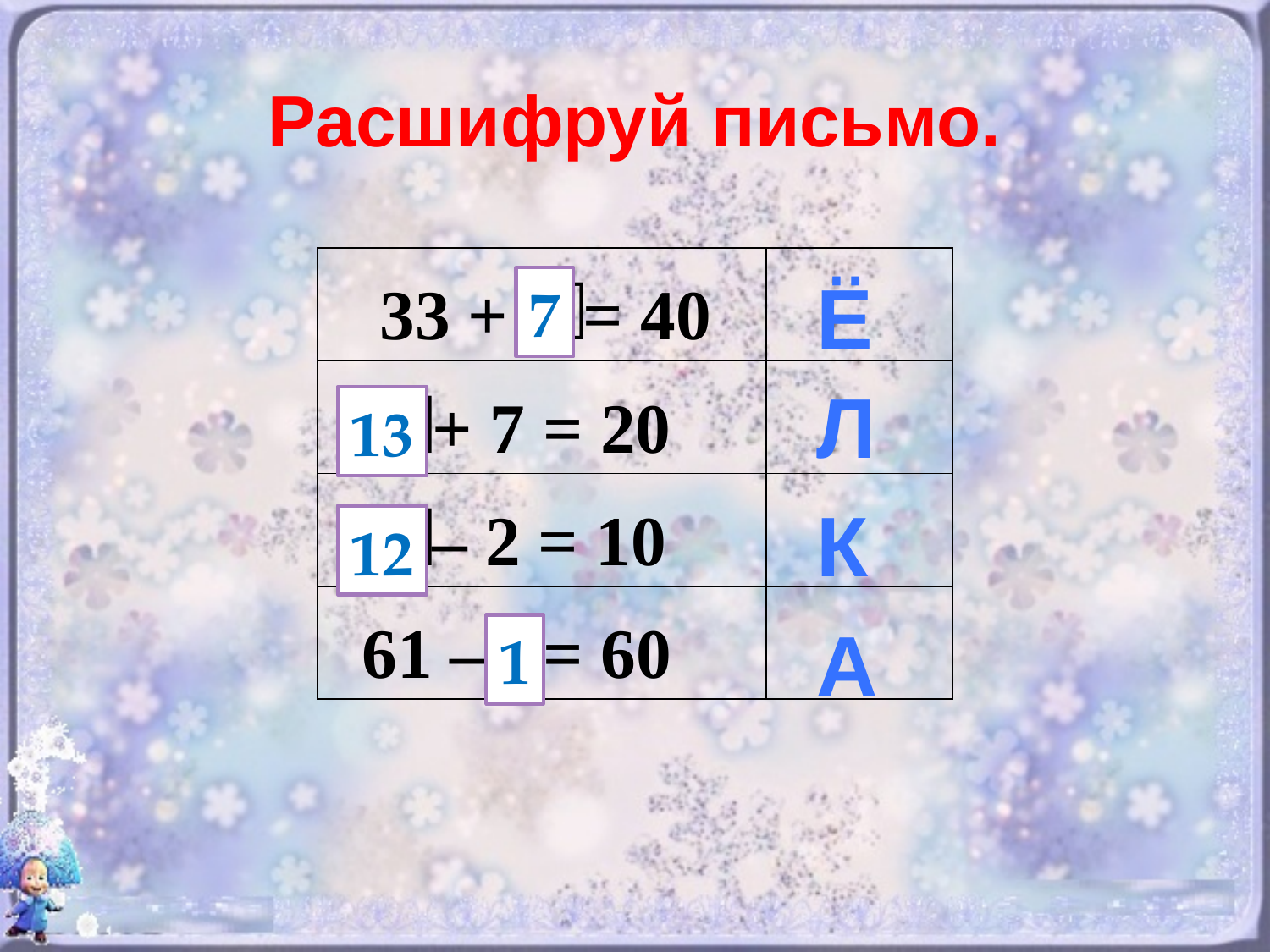

# Расшифруй письмо.
| 33 + □= 40 |  |
| --- | --- |
| □+ 7 = 20 |  |
| □– 2 = 10 |  |
| 61 –□= 60 |  |
ё
7
л
13
к
12
а
1